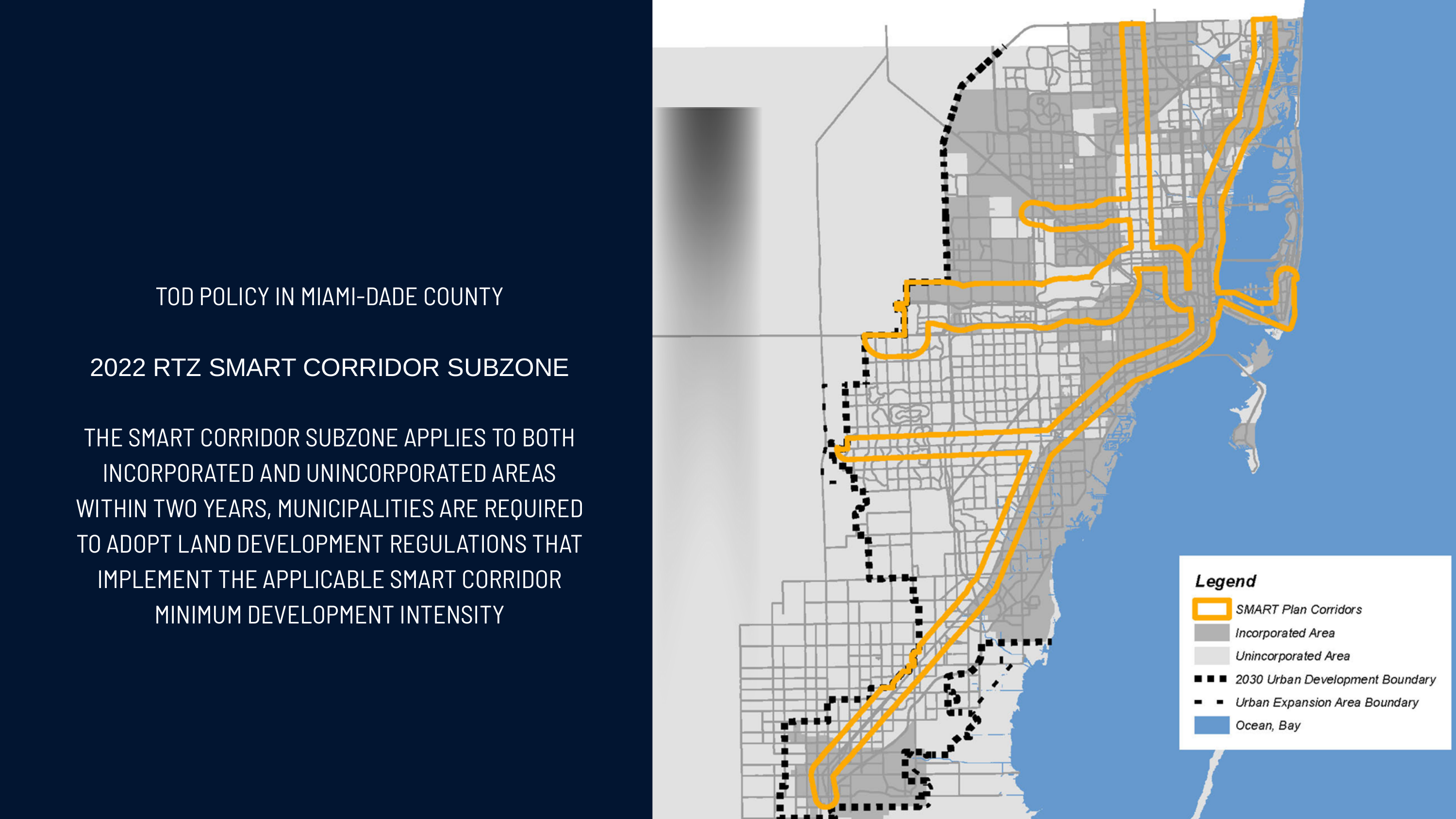

TOD POLICY IN MIAMI-DADE COUNTY

2022 RTZ SMART CORRIDOR SUBZONE

THE SMART CORRIDOR SUBZONE APPLIES TO BOTH INCORPORATED AND UNINCORPORATED AREAS
WITHIN TWO YEARS, MUNICIPALITIES ARE REQUIRED TO ADOPT LAND DEVELOPMENT REGULATIONS THAT IMPLEMENT THE APPLICABLE SMART CORRIDOR MINIMUM DEVELOPMENT INTENSITY